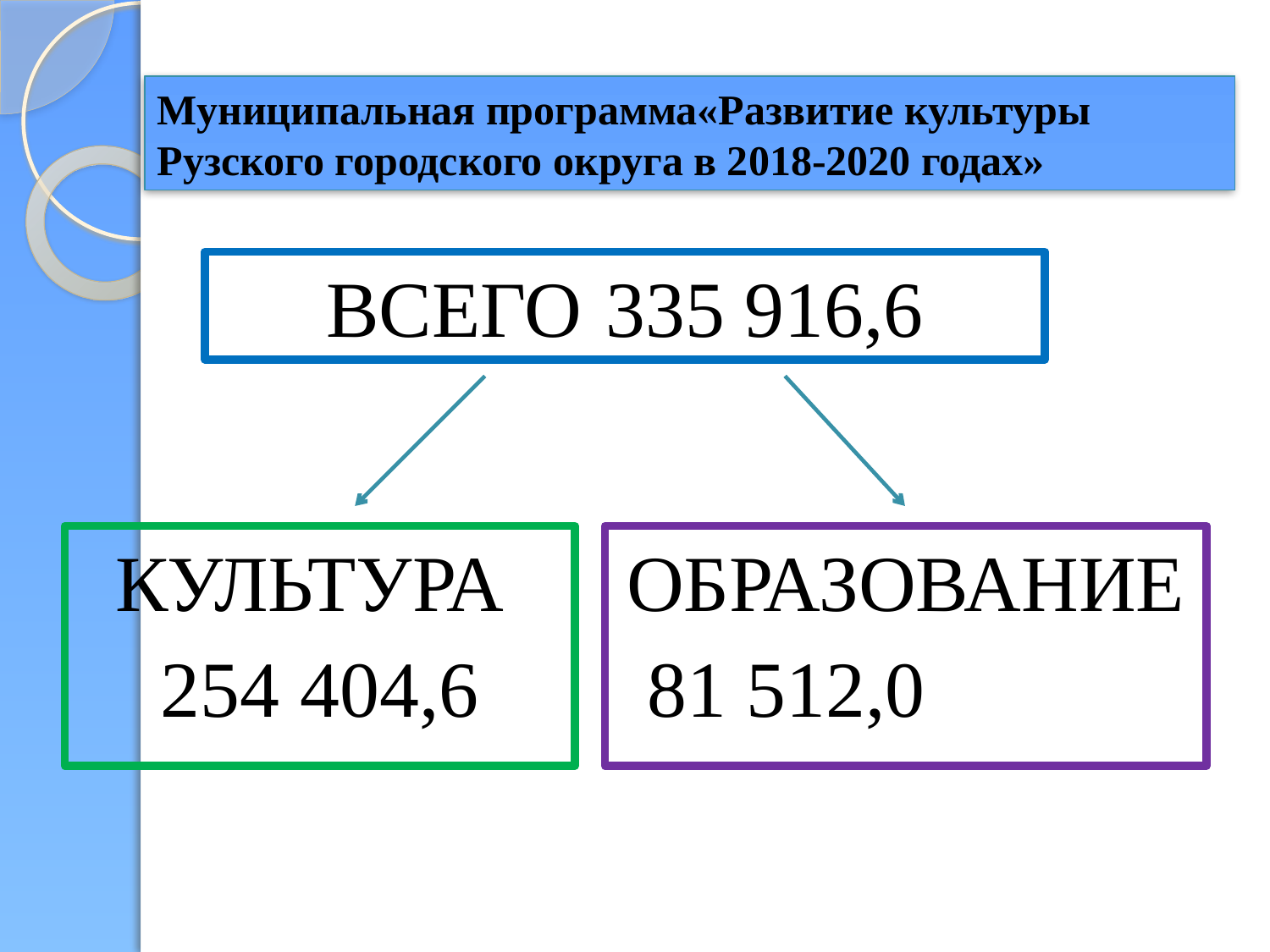

Муниципальная программа«Развитие культуры Рузского городского округа в 2018-2020 годах»
ВСЕГО 335 916,6
КУЛЬТУРА
254 404,6

ОБРАЗОВАНИЕ
81 512,0